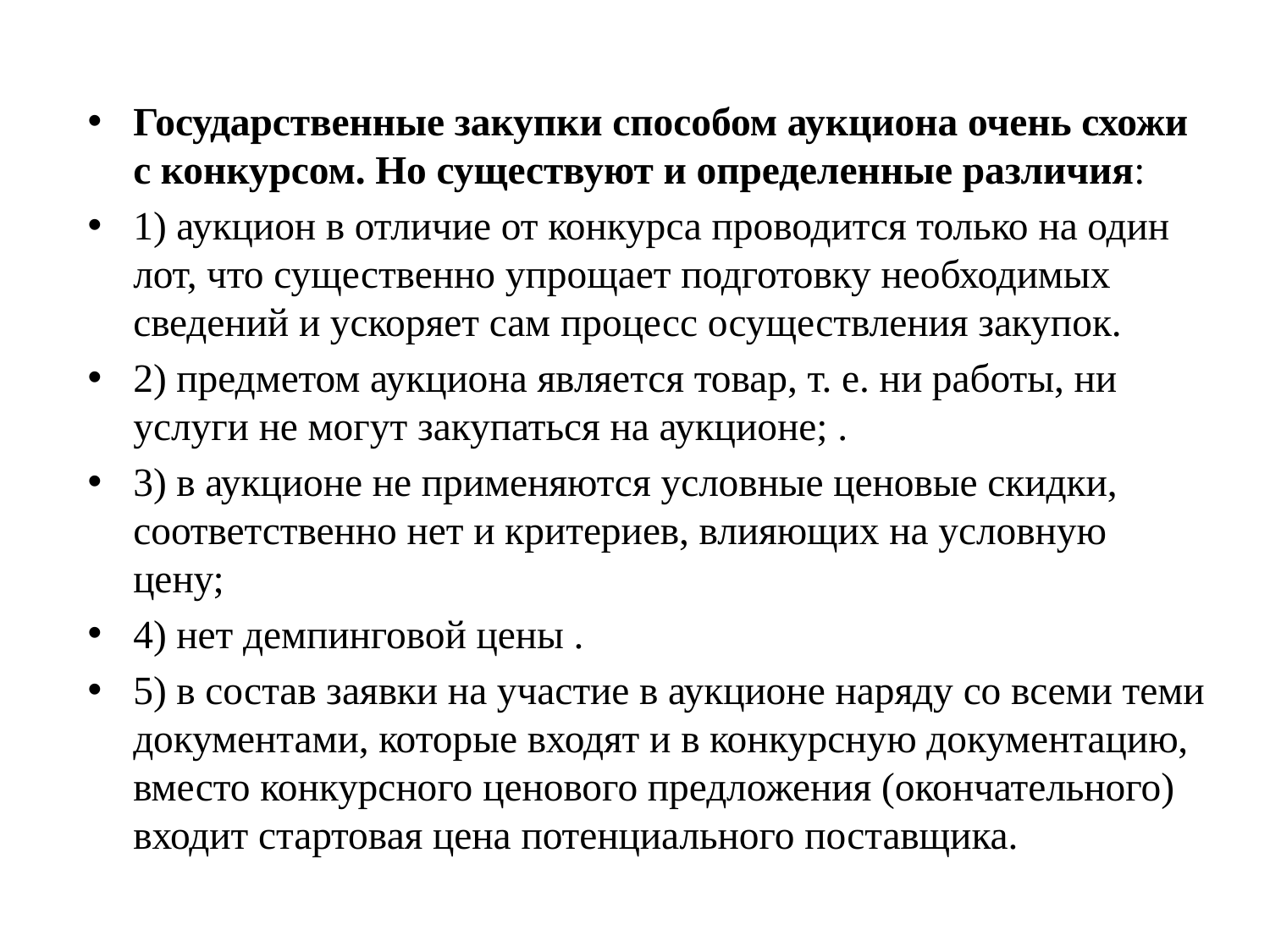

Государственные закупки способом аукциона очень схожи с конкурсом. Но существуют и определенные различия:
1) аукцион в отличие от конкурса проводится только на один лот, что существенно упрощает подготовку необходимых сведений и ускоряет сам процесс осуществления закупок.
2) предметом аукциона является товар, т. е. ни работы, ни услуги не могут закупаться на аукционе; .
3) в аукционе не применяются условные ценовые скидки, соответственно нет и критериев, влияющих на условную цену;
4) нет демпинговой цены .
5) в состав заявки на участие в аукционе наряду со всеми теми документами, которые входят и в конкурсную документацию, вместо конкурсного ценового предложения (окончательного) входит стартовая цена потенциального поставщика.